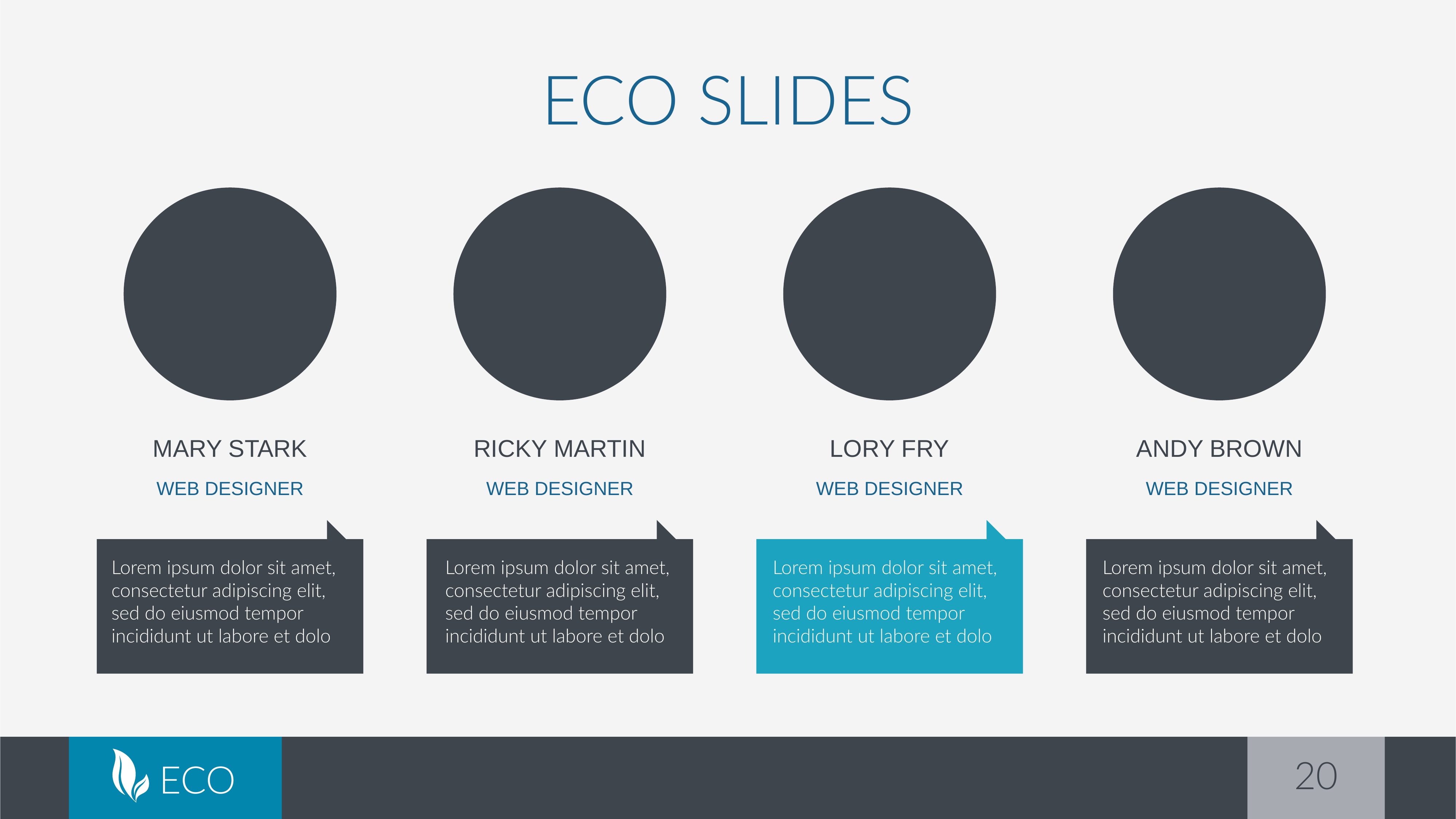

# ECO SLIDES

Mary Stark
Web Designer
RICKY MARTIN
Web Designer
Lory fry
Web Designer
andy brown
Web Designer

Lorem ipsum dolor sit amet, consectetur adipiscing elit, sed do eiusmod tempor incididunt ut labore et dolo
Lorem ipsum dolor sit amet, consectetur adipiscing elit, sed do eiusmod tempor incididunt ut labore et dolo
Lorem ipsum dolor sit amet, consectetur adipiscing elit, sed do eiusmod tempor incididunt ut labore et dolo
Lorem ipsum dolor sit amet, consectetur adipiscing elit, sed do eiusmod tempor incididunt ut labore et dolo
20